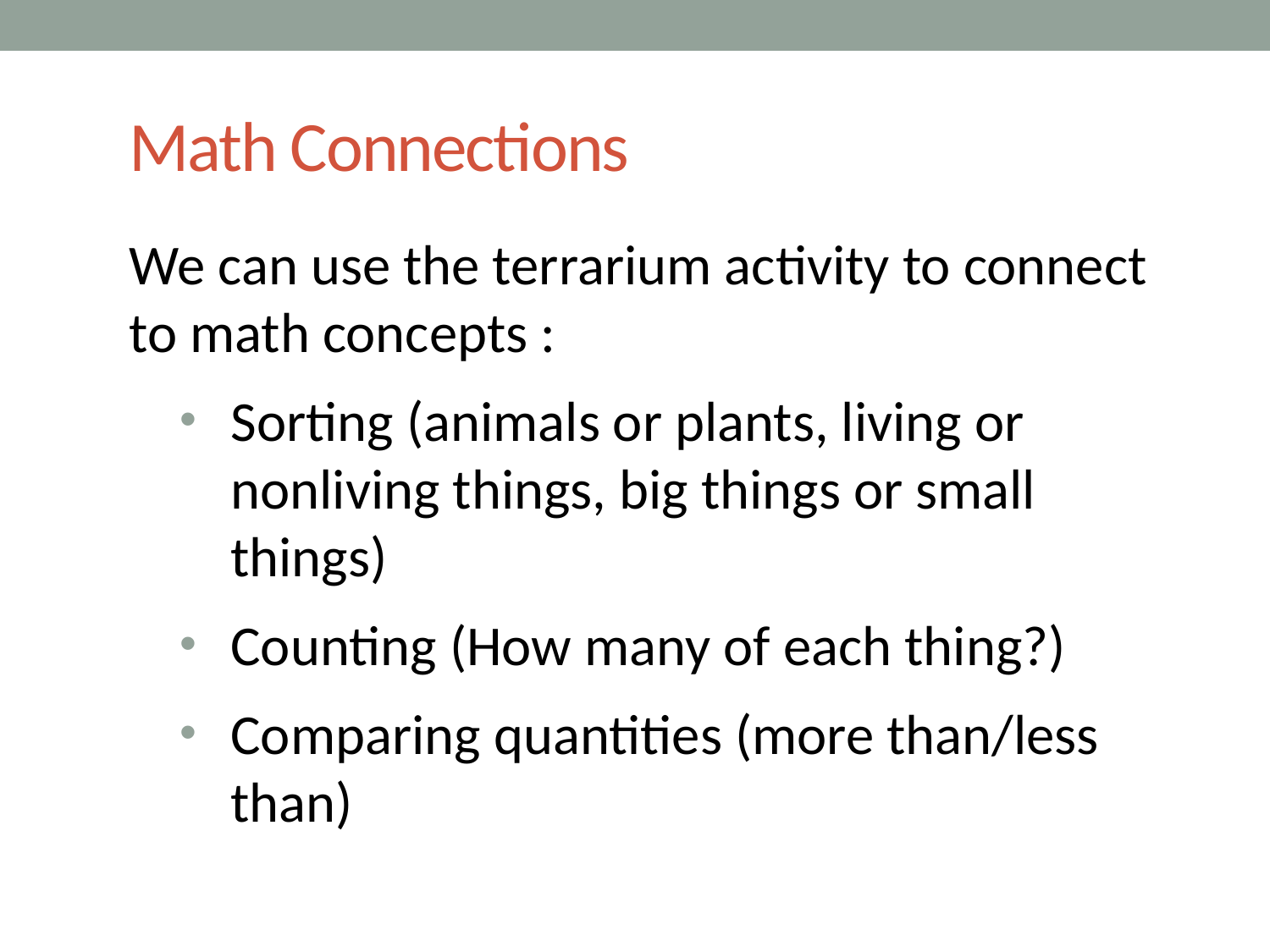

# Math Connections
We can use the terrarium activity to connect to math concepts :
Sorting (animals or plants, living or nonliving things, big things or small things)
Counting (How many of each thing?)
Comparing quantities (more than/less than)